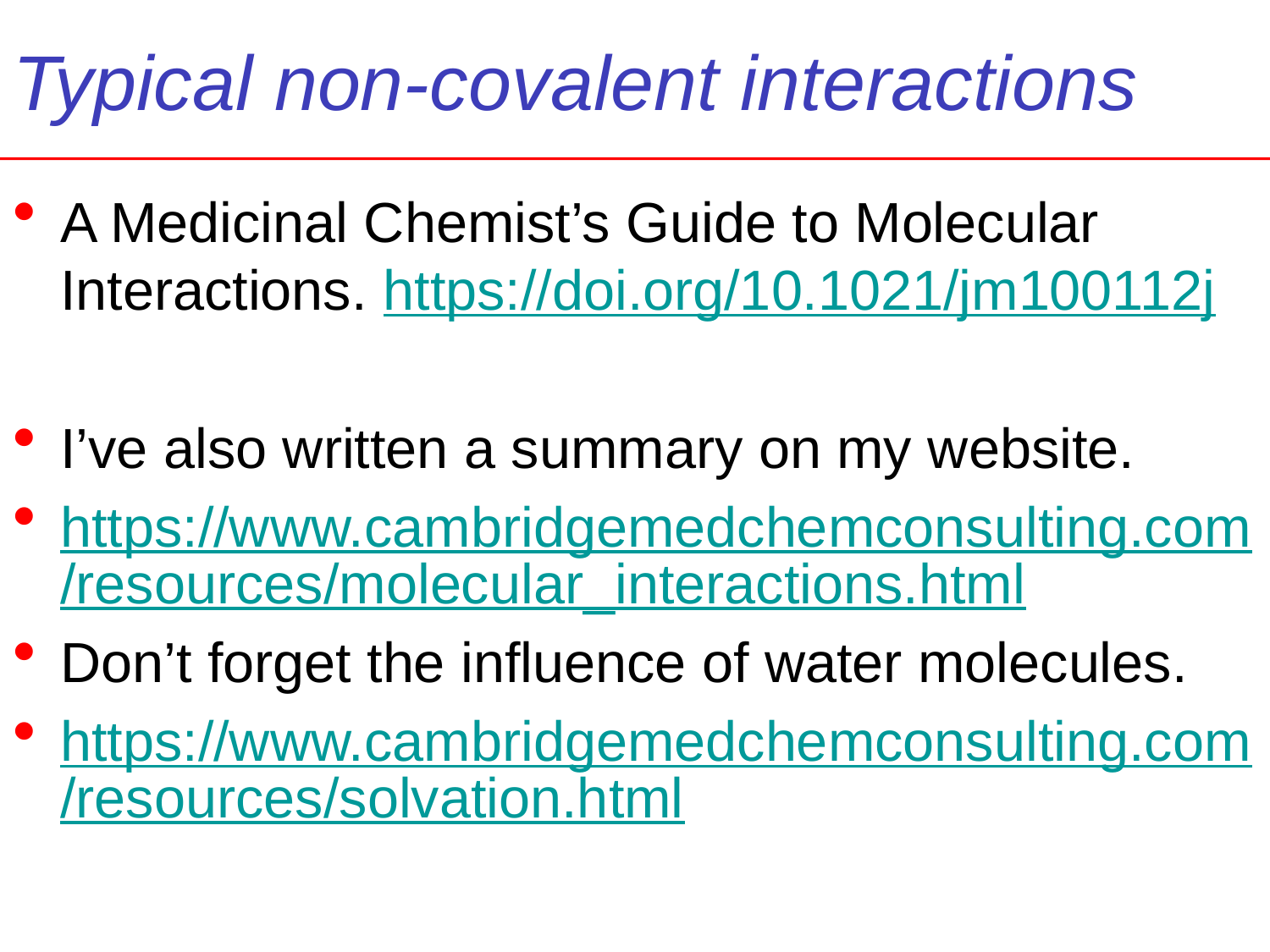

# Typical non-covalent interactions
A Medicinal Chemist’s Guide to Molecular Interactions. https://doi.org/10.1021/jm100112j

I’ve also written a summary on my website.
https://www.cambridgemedchemconsulting.com/resources/molecular_interactions.html
Don’t forget the influence of water molecules.
https://www.cambridgemedchemconsulting.com/resources/solvation.html